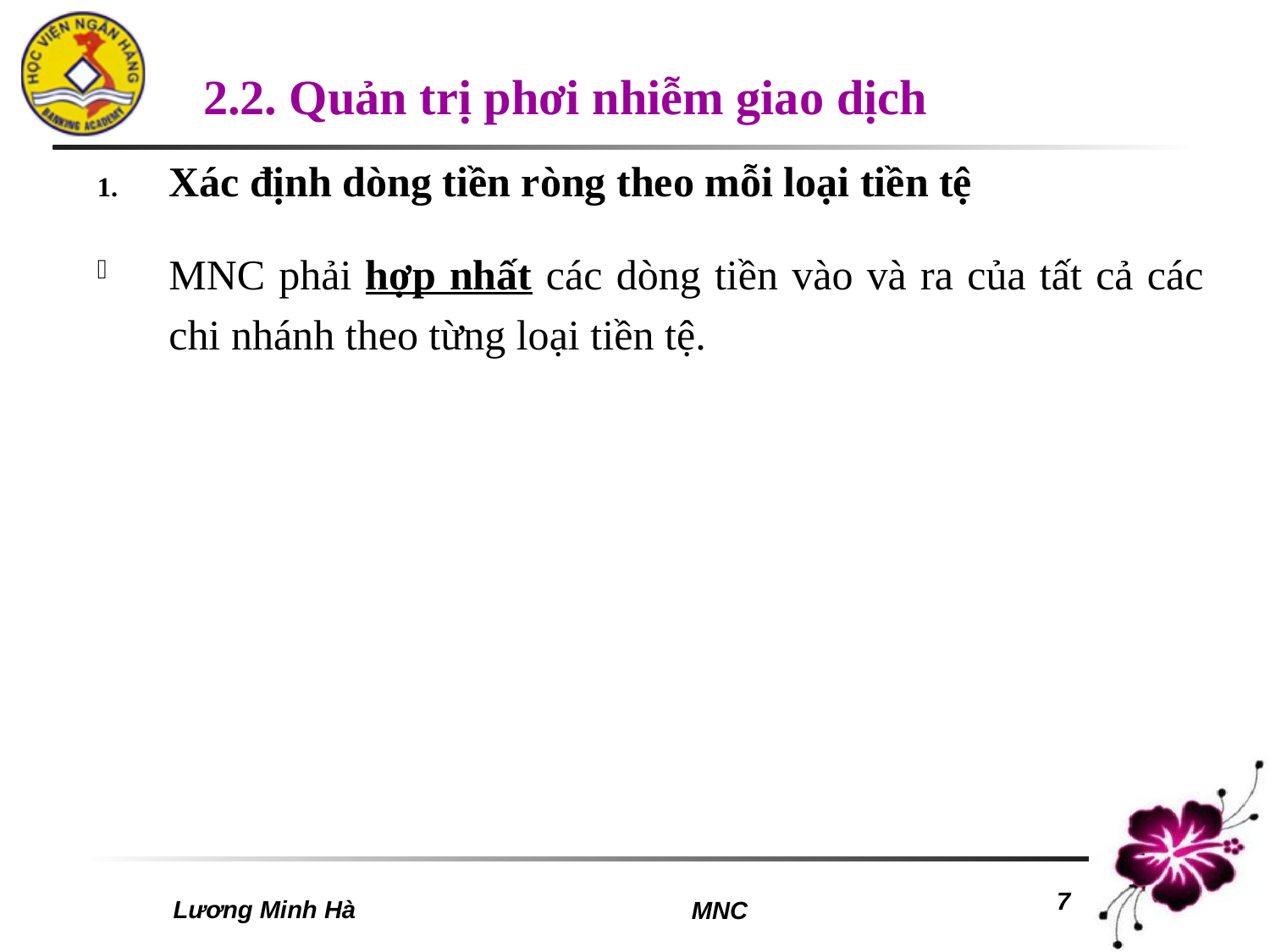

# 2.2. Quản trị phơi nhiễm giao dịch
Xác định dòng tiền ròng theo mỗi loại tiền tệ
MNC phải hợp nhất các dòng tiền vào và ra của tất cả các chi nhánh theo từng loại tiền tệ.
Lương Minh Hà